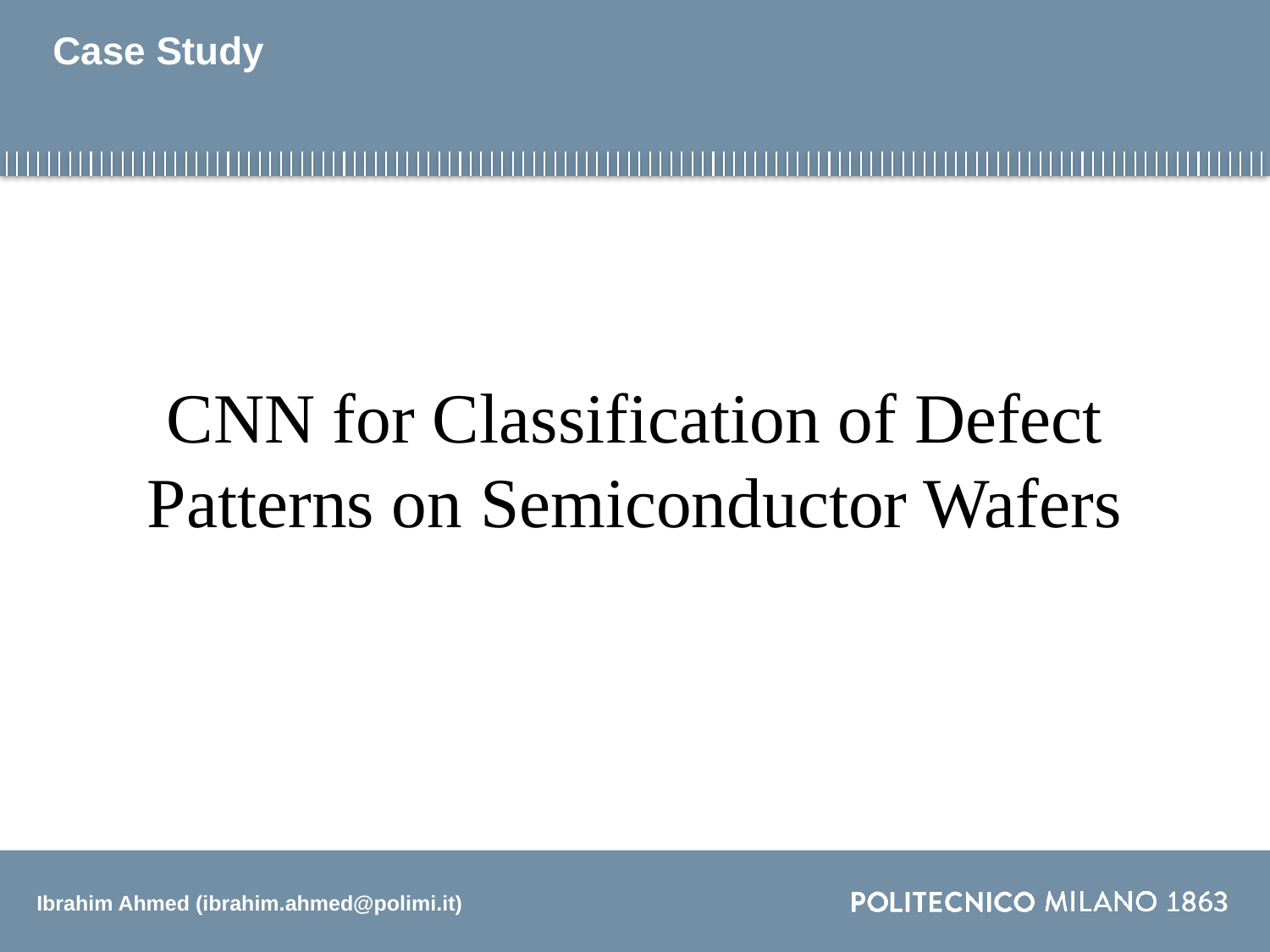

# Case Study
CNN for Classification of Defect Patterns on Semiconductor Wafers